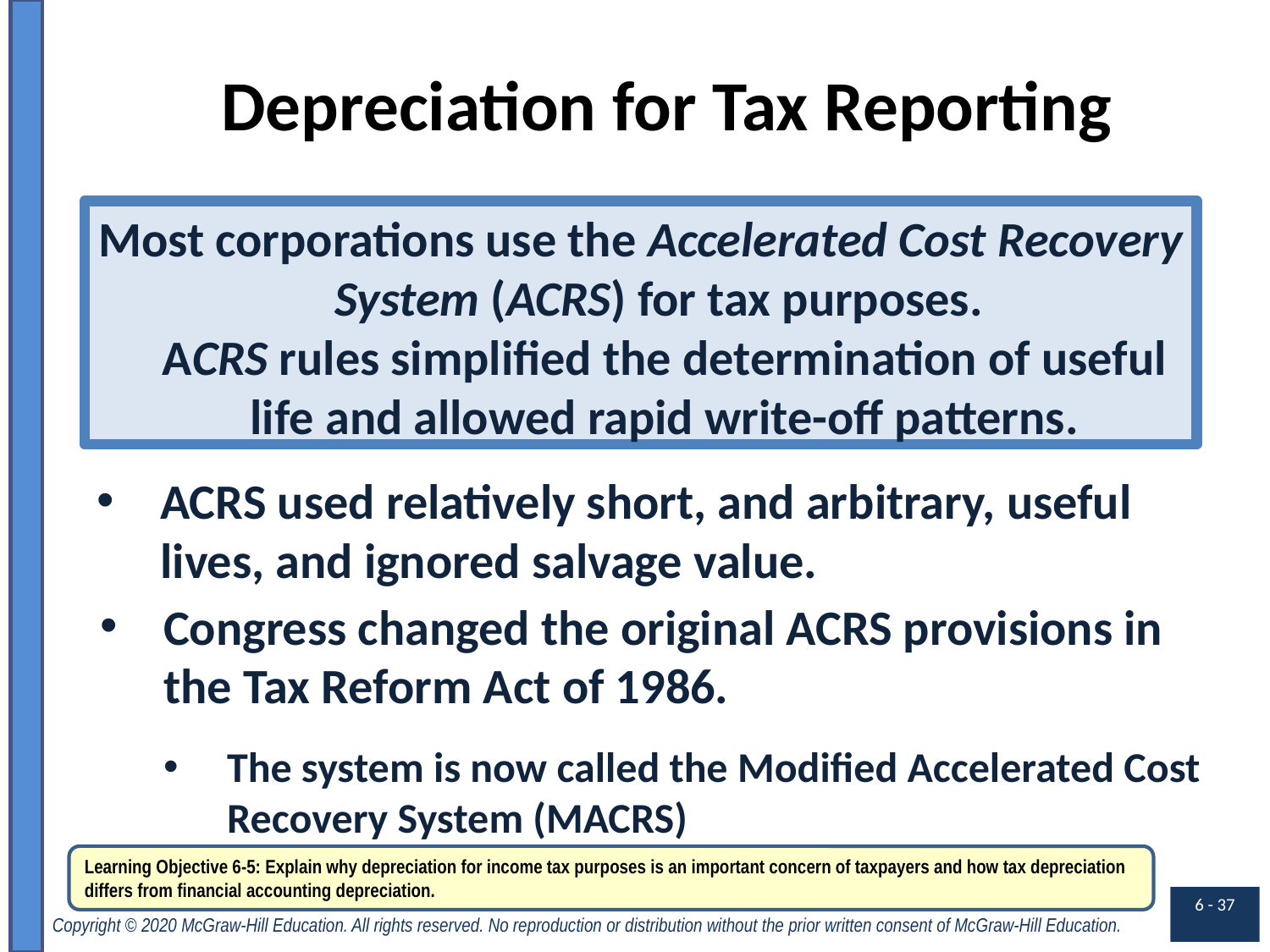

# Depreciation for Tax Reporting
Most corporations use the Accelerated Cost Recovery System (ACRS) for tax purposes.
ACRS rules simplified the determination of useful life and allowed rapid write-off patterns.
ACRS used relatively short, and arbitrary, useful lives, and ignored salvage value.
Congress changed the original ACRS provisions in the Tax Reform Act of 1986.
The system is now called the Modified Accelerated Cost Recovery System (MACRS)
Learning Objective 6-5: Explain why depreciation for income tax purposes is an important concern of taxpayers and how tax depreciation differs from financial accounting depreciation.